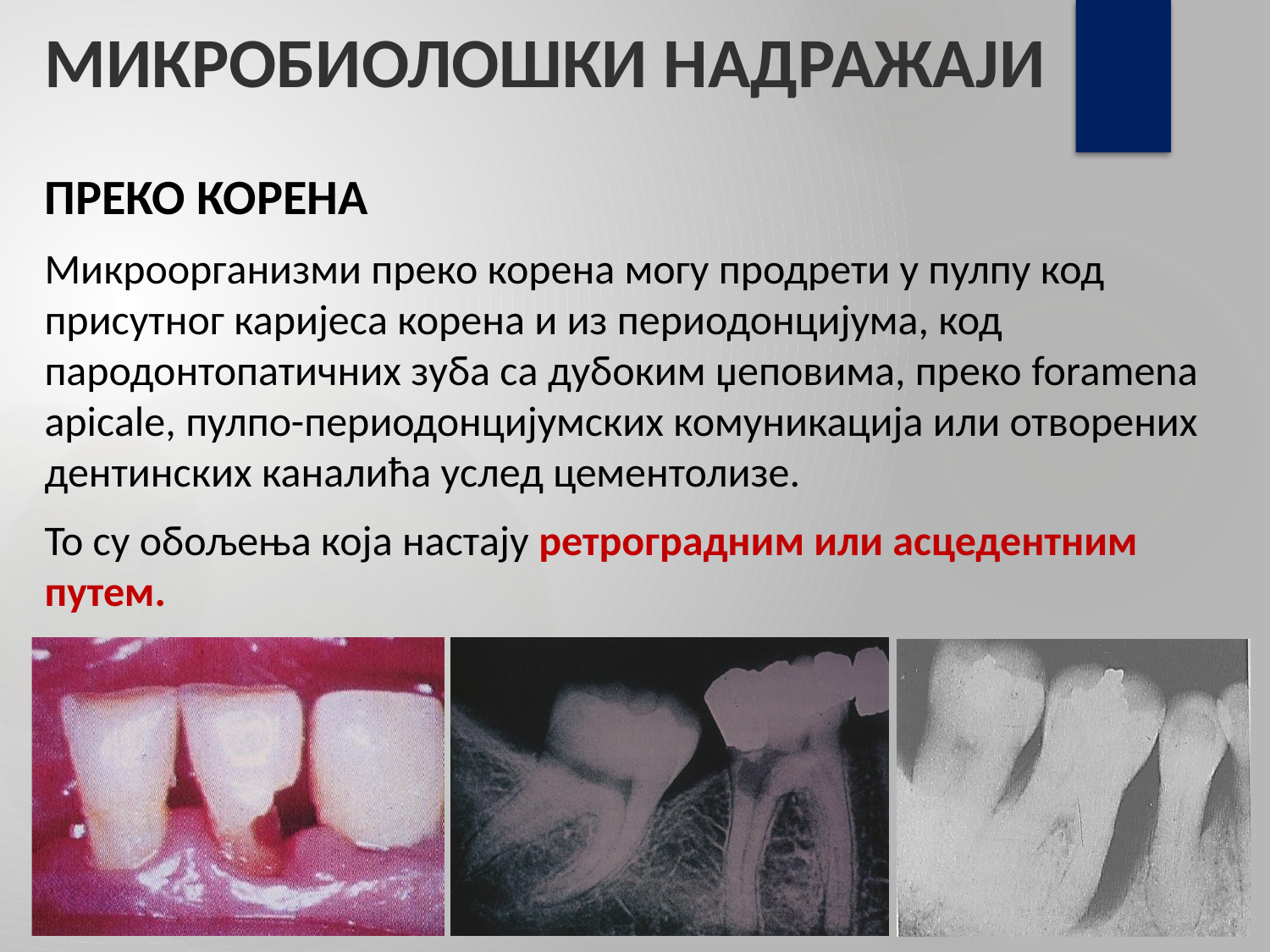

# МИКРОБИОЛОШКИ НАДРАЖАЈИ
ПРЕКО КОРЕНА
Микроорганизми преко корена могу продрети у пулпу код присутног каријеса корена и из периодонцијума, код пародонтопатичних зуба са дубоким џеповима, преко foramena apicale, пулпо-периодонцијумских комуникација или отворених дентинских каналића услед цементолизе.
То су обољења која настају ретроградним или асцедентним путем.